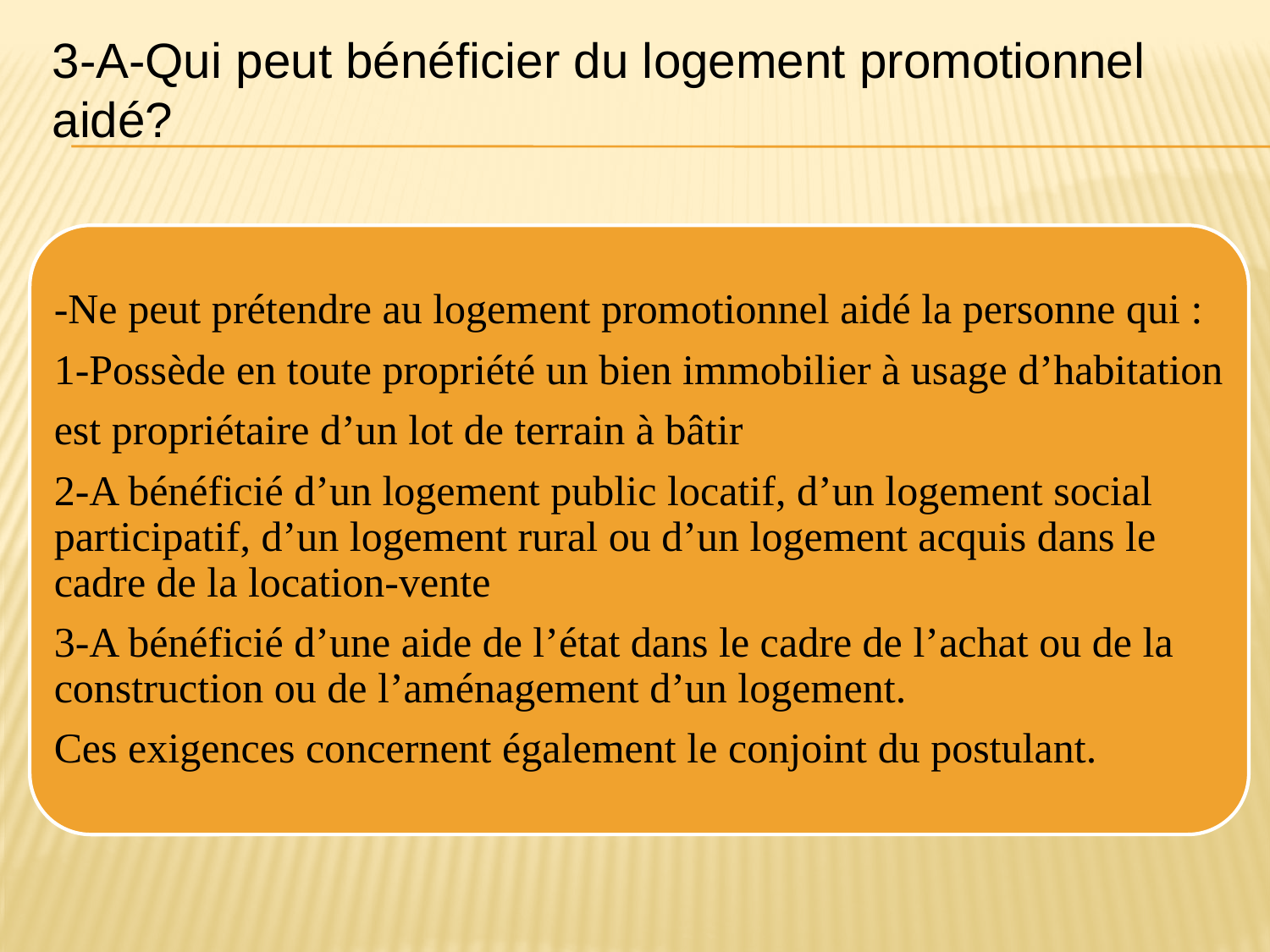

# 3-A-Qui peut bénéficier du logement promotionnel aidé?
-Ne peut prétendre au logement promotionnel aidé la personne qui :
1-Possède en toute propriété un bien immobilier à usage d’habitation
est propriétaire d’un lot de terrain à bâtir
2-A bénéficié d’un logement public locatif, d’un logement social participatif, d’un logement rural ou d’un logement acquis dans le cadre de la location-vente
3-A bénéficié d’une aide de l’état dans le cadre de l’achat ou de la construction ou de l’aménagement d’un logement.
Ces exigences concernent également le conjoint du postulant.